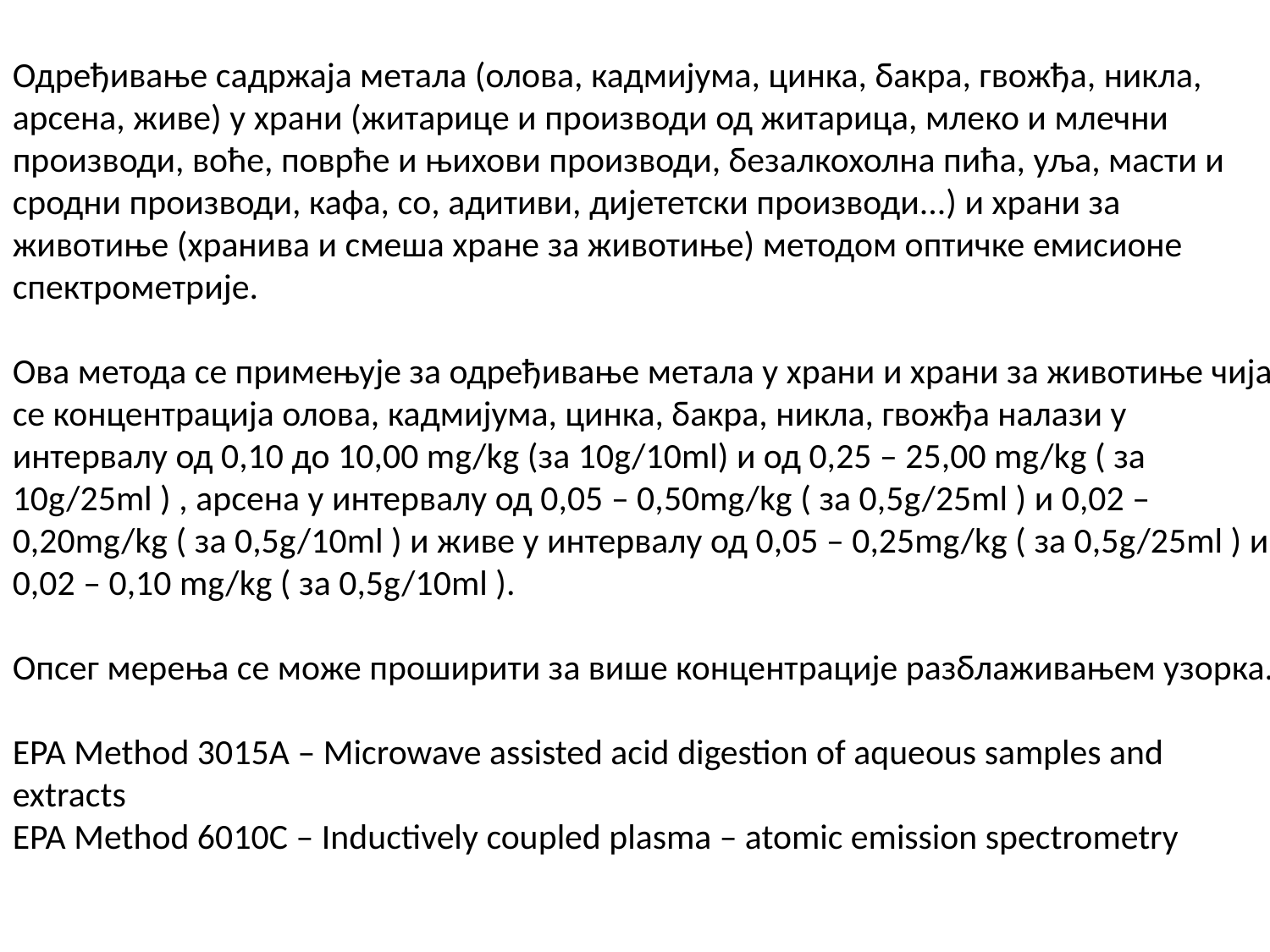

Одређивање садржаја метала (олова, кадмијума, цинка, бакра, гвожђа, никла, арсена, живе) у храни (житарице и производи од житарица, млеко и млечни производи, воће, поврће и њихови производи, безалкохолна пића, уља, масти и сродни производи, кафа, со, адитиви, дијететски производи...) и храни за животиње (хранива и смеша хране за животиње) методом оптичке емисионе спектрометрије.

Ова метода се примењује за одређивање метала у храни и храни за животиње чија се концентрација олова, кадмијума, цинка, бакра, никла, гвожђа налази у интервалу од 0,10 до 10,00 mg/kg (за 10g/10ml) и од 0,25 – 25,00 mg/kg ( за 10g/25ml ) , арсена у интервалу од 0,05 – 0,50mg/kg ( за 0,5g/25ml ) и 0,02 – 0,20mg/kg ( за 0,5g/10ml ) и живе у интервалу од 0,05 – 0,25mg/kg ( за 0,5g/25ml ) и 0,02 – 0,10 mg/kg ( за 0,5g/10ml ).

Опсег мерења се може проширити за више концентрације разблаживањем узорка.

EPA Method 3015A – Microwave assisted acid digestion of aqueous samples and extracts
EPA Method 6010C – Inductively coupled plasma – atomic emission spectrometry